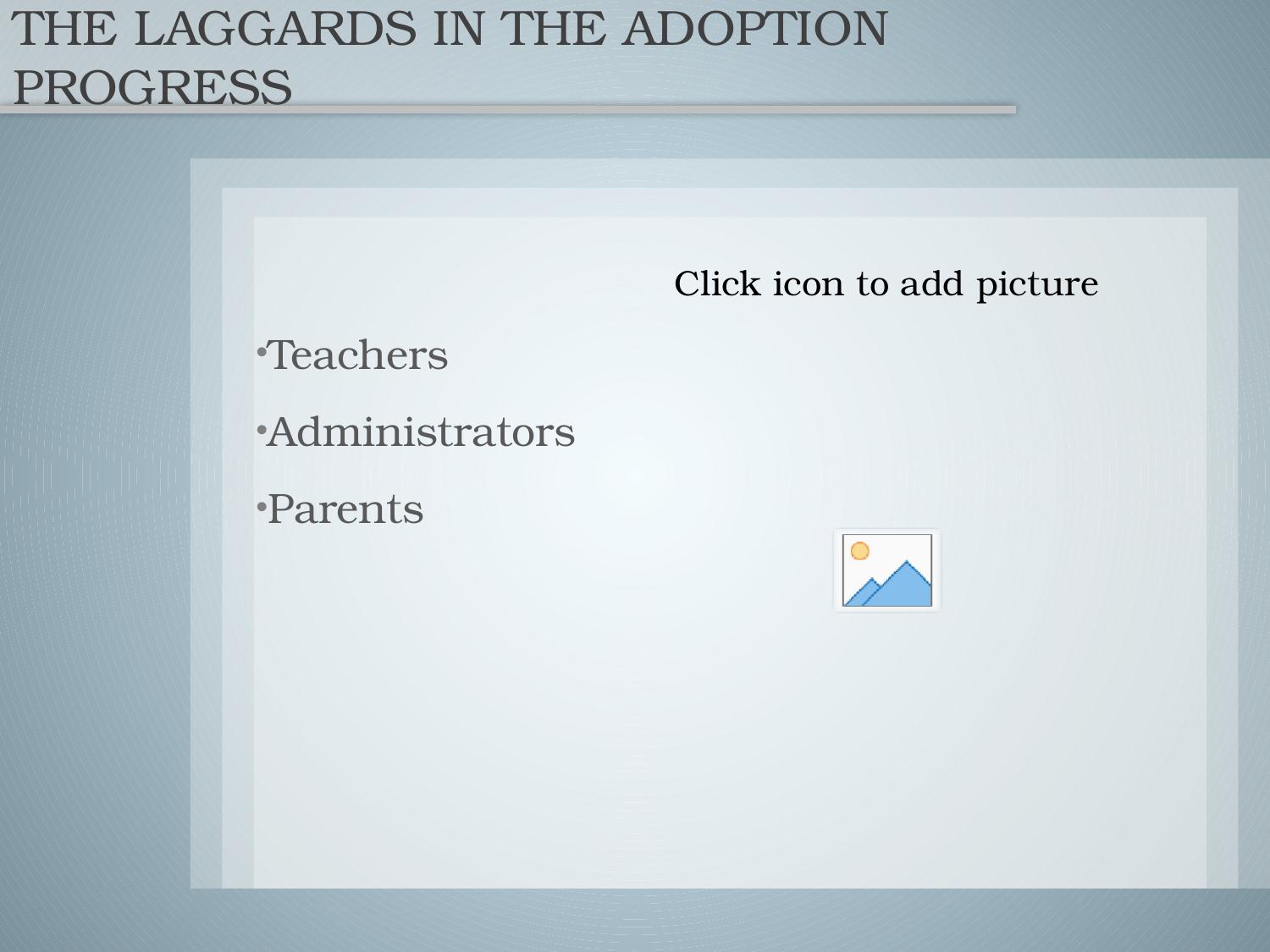

# THE LAGGARDS IN THE ADOPTION PROGRESS

Teachers
Administrators
Parents